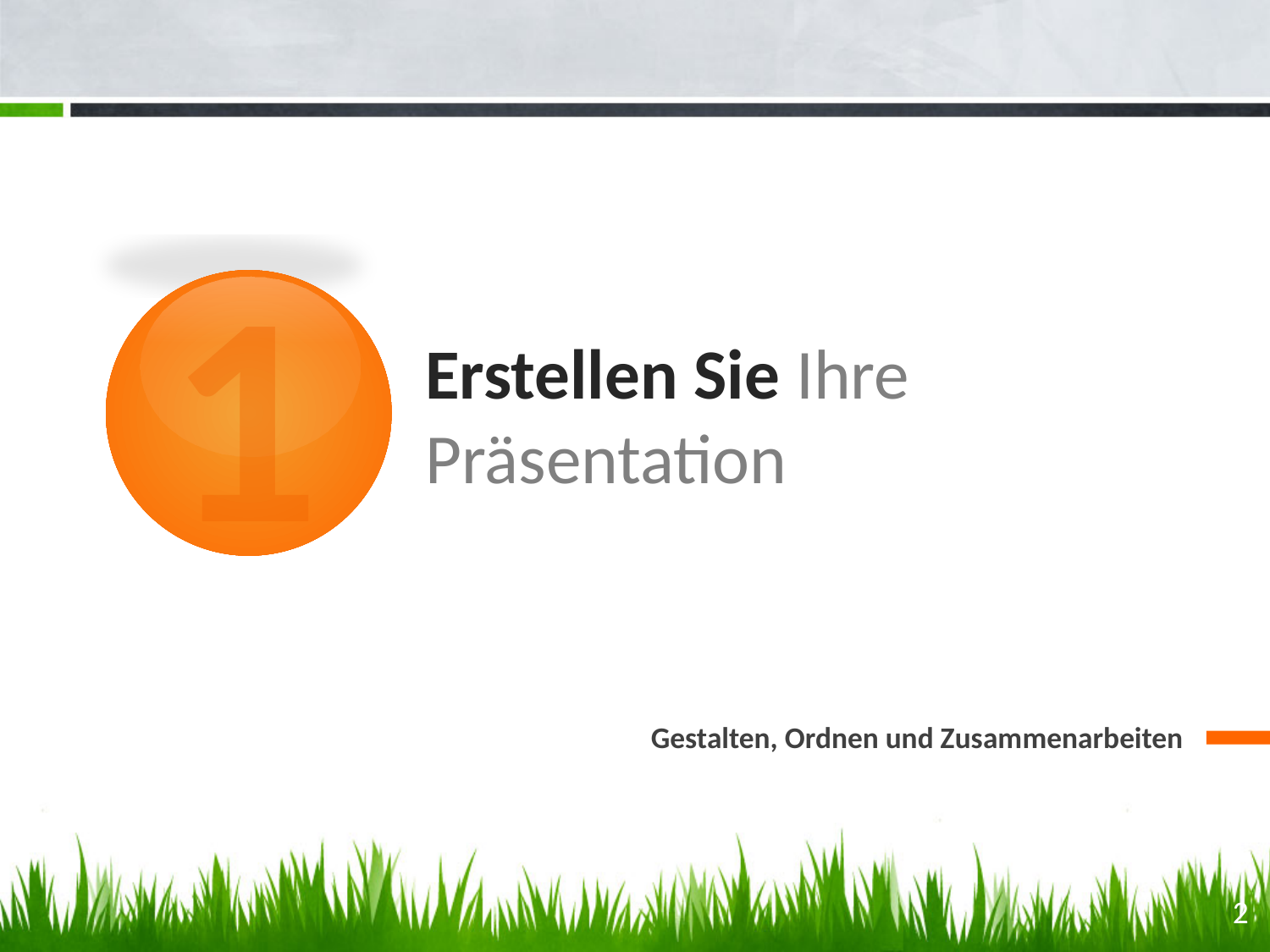

1
# Erstellen Sie Ihre Präsentation
Gestalten, Ordnen und Zusammenarbeiten
2